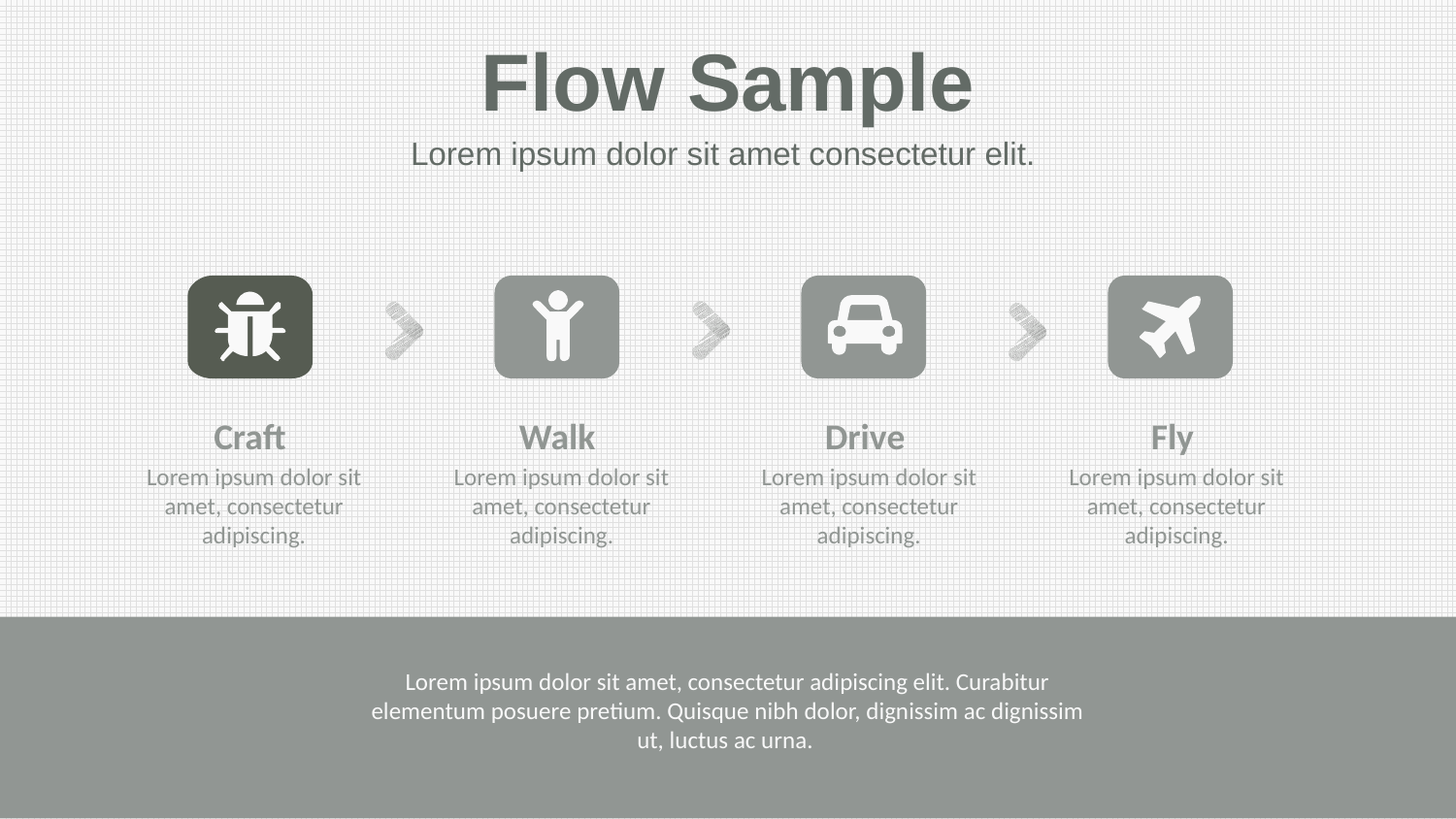

Flow Sample
Lorem ipsum dolor sit amet consectetur elit.

Walk
Lorem ipsum dolor sit amet, consectetur adipiscing.

Craft
Lorem ipsum dolor sit amet, consectetur adipiscing.
Drive
Lorem ipsum dolor sit amet, consectetur adipiscing.
Fly
Lorem ipsum dolor sit amet, consectetur adipiscing.

Lorem ipsum dolor sit amet, consectetur adipiscing elit. Curabitur elementum posuere pretium. Quisque nibh dolor, dignissim ac dignissim ut, luctus ac urna.